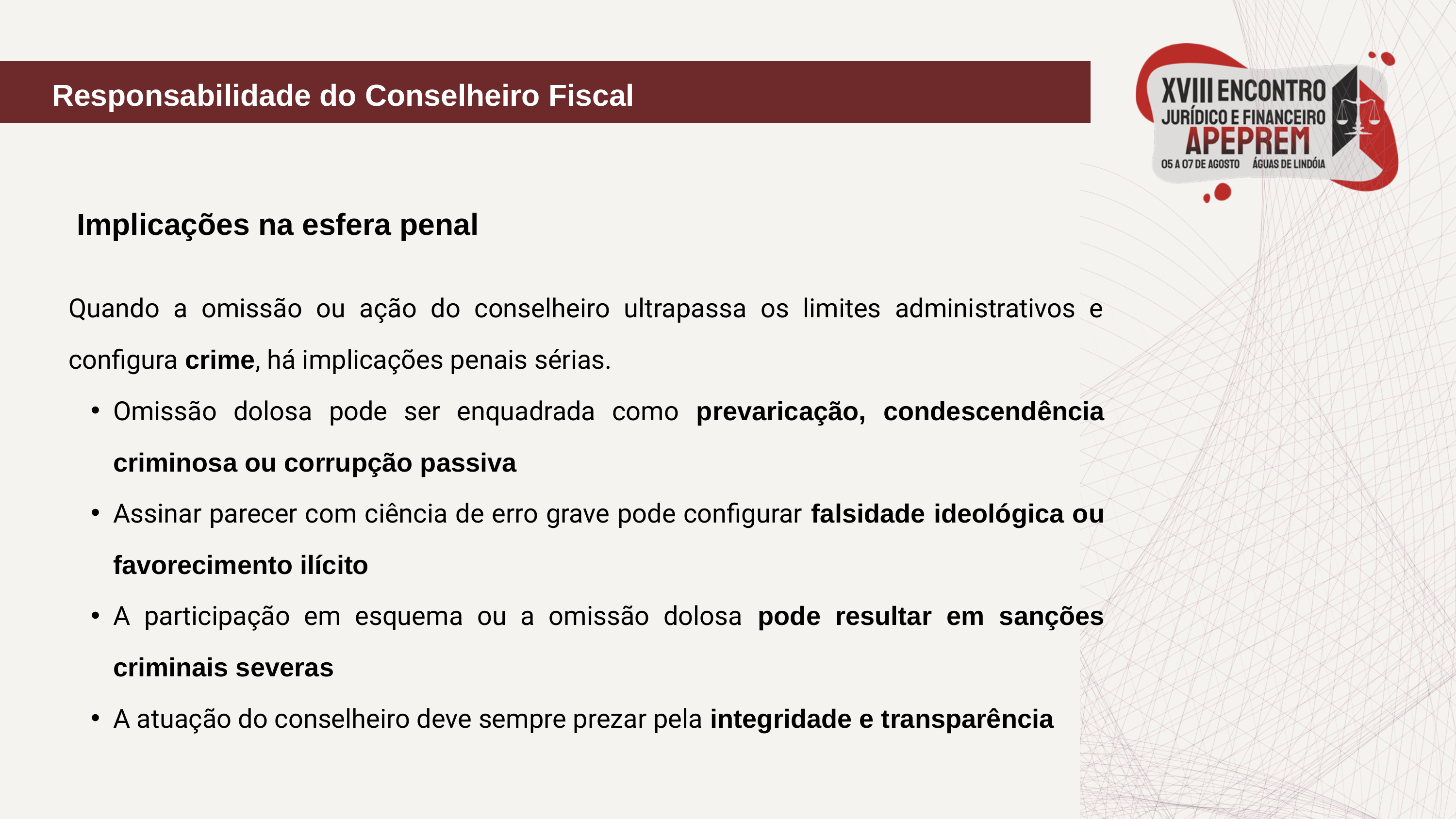

Responsabilidade do Conselheiro Fiscal
 Implicações na esfera penal
Quando a omissão ou ação do conselheiro ultrapassa os limites administrativos e configura crime, há implicações penais sérias.
Omissão dolosa pode ser enquadrada como prevaricação, condescendência criminosa ou corrupção passiva
Assinar parecer com ciência de erro grave pode configurar falsidade ideológica ou favorecimento ilícito
A participação em esquema ou a omissão dolosa pode resultar em sanções criminais severas
A atuação do conselheiro deve sempre prezar pela integridade e transparência